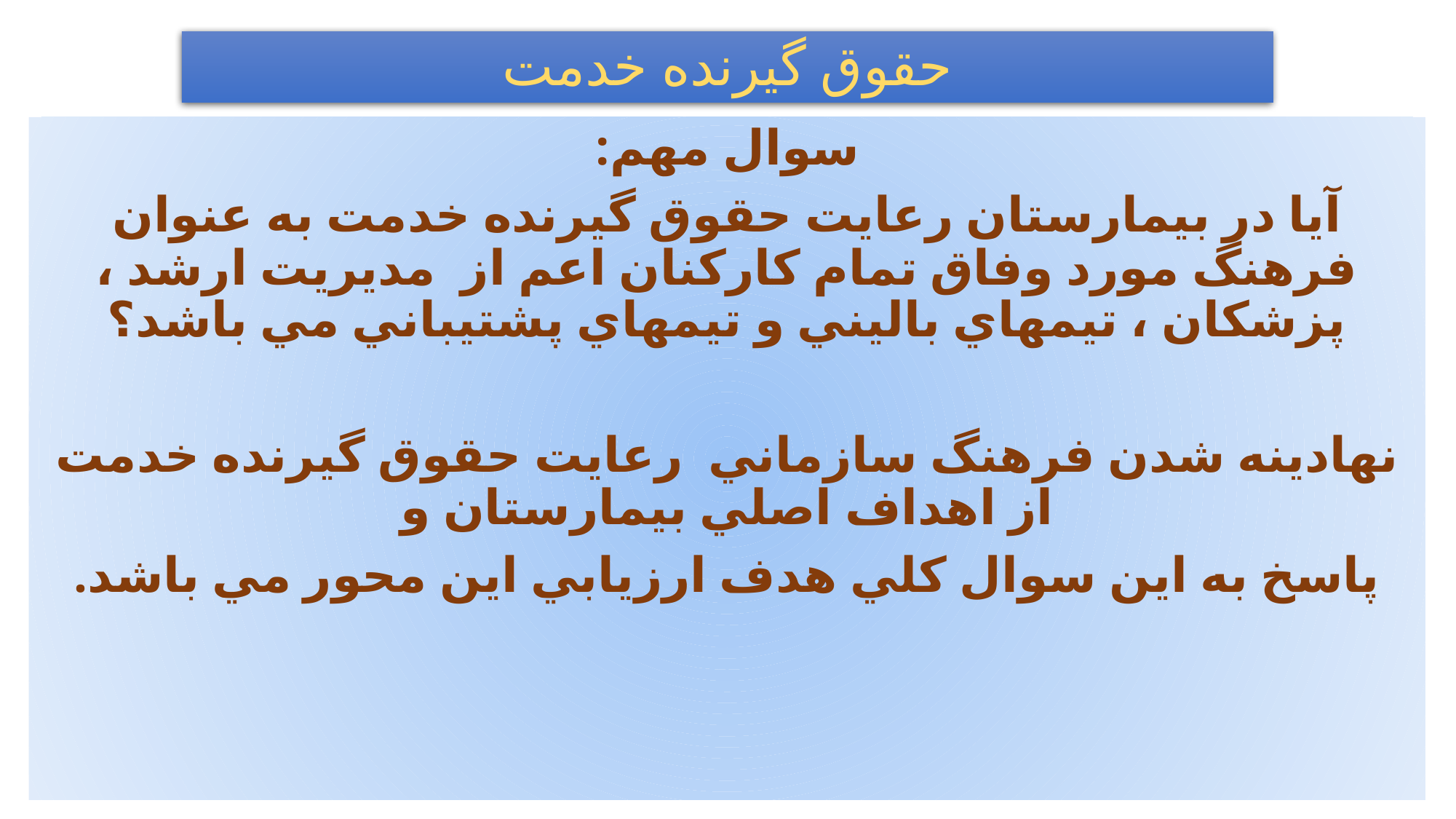

# حقوق گيرنده خدمت
سوال مهم:
آيا در بيمارستان رعايت حقوق گيرنده خدمت به عنوان فرهنگ مورد وفاق تمام کارکنان اعم از  مديريت ارشد ، پزشکان ، تيمهاي باليني و تيمهاي پشتيباني مي باشد؟

نهادينه شدن فرهنگ سازماني  رعايت حقوق گيرنده خدمت از اهداف اصلي بيمارستان و
پاسخ به اين سوال کلي هدف ارزيابي اين محور مي باشد.